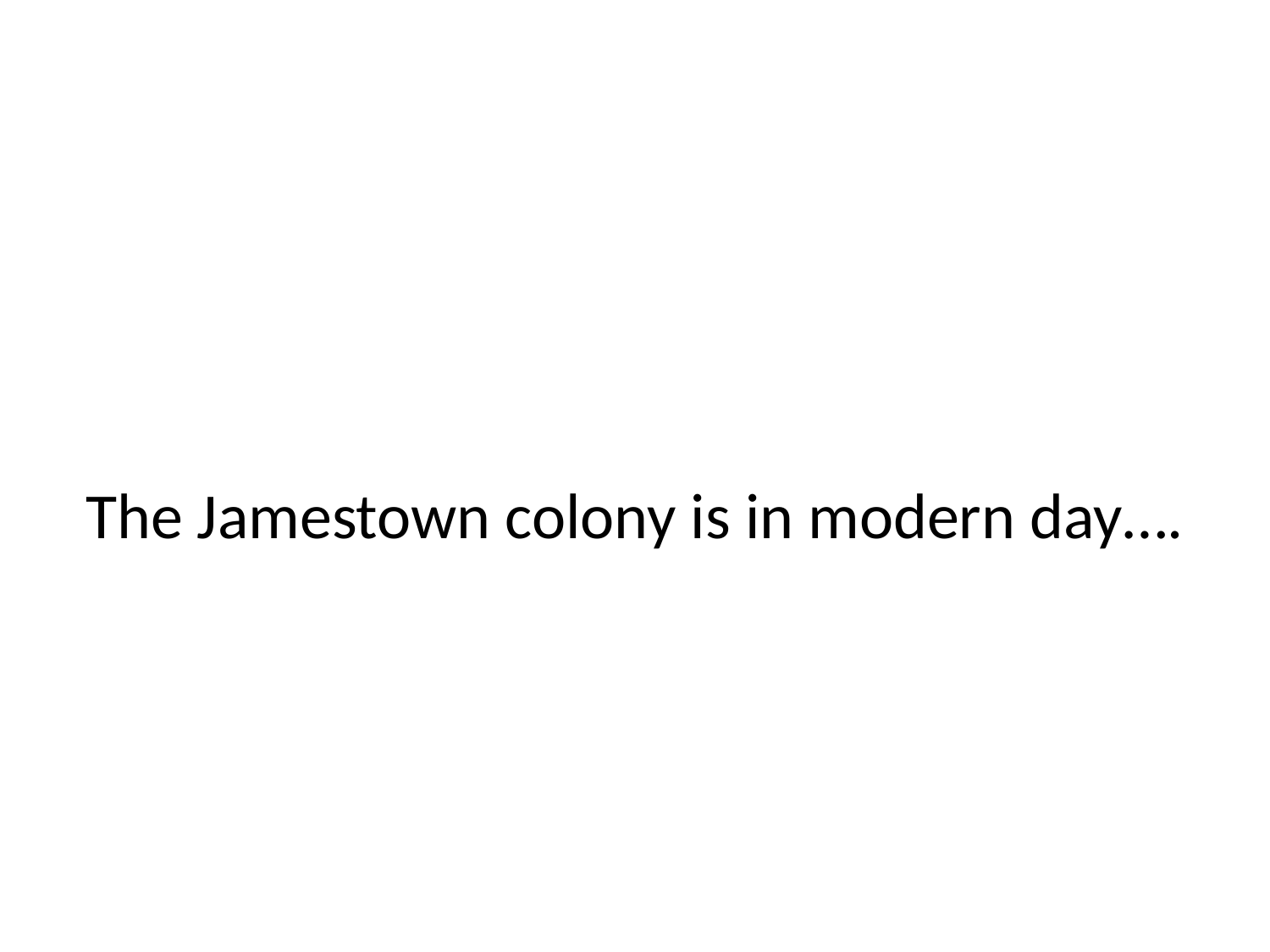

# The Jamestown colony is in modern day….